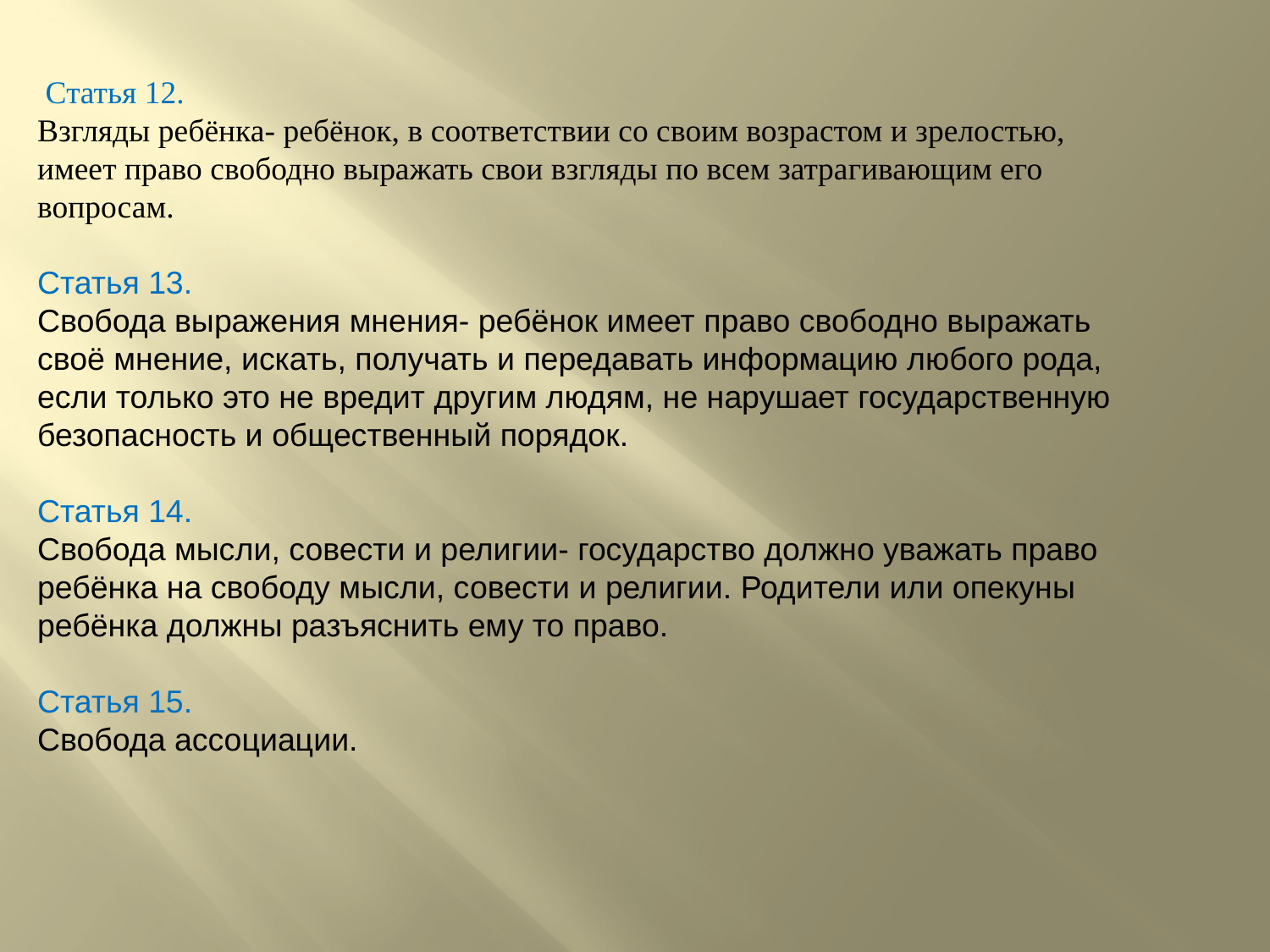

Статья 12.
Взгляды ребёнка- ребёнок, в соответствии со своим возрастом и зрелостью, имеет право свободно выражать свои взгляды по всем затрагивающим его вопросам.

Статья 13.
Свобода выражения мнения- ребёнок имеет право свободно выражать своё мнение, искать, получать и передавать информацию любого рода, если только это не вредит другим людям, не нарушает государственную безопасность и общественный порядок.

Статья 14.
Свобода мысли, совести и религии- государство должно уважать право ребёнка на свободу мысли, совести и религии. Родители или опекуны ребёнка должны разъяснить ему то право.

Статья 15.
Свобода ассоциации.